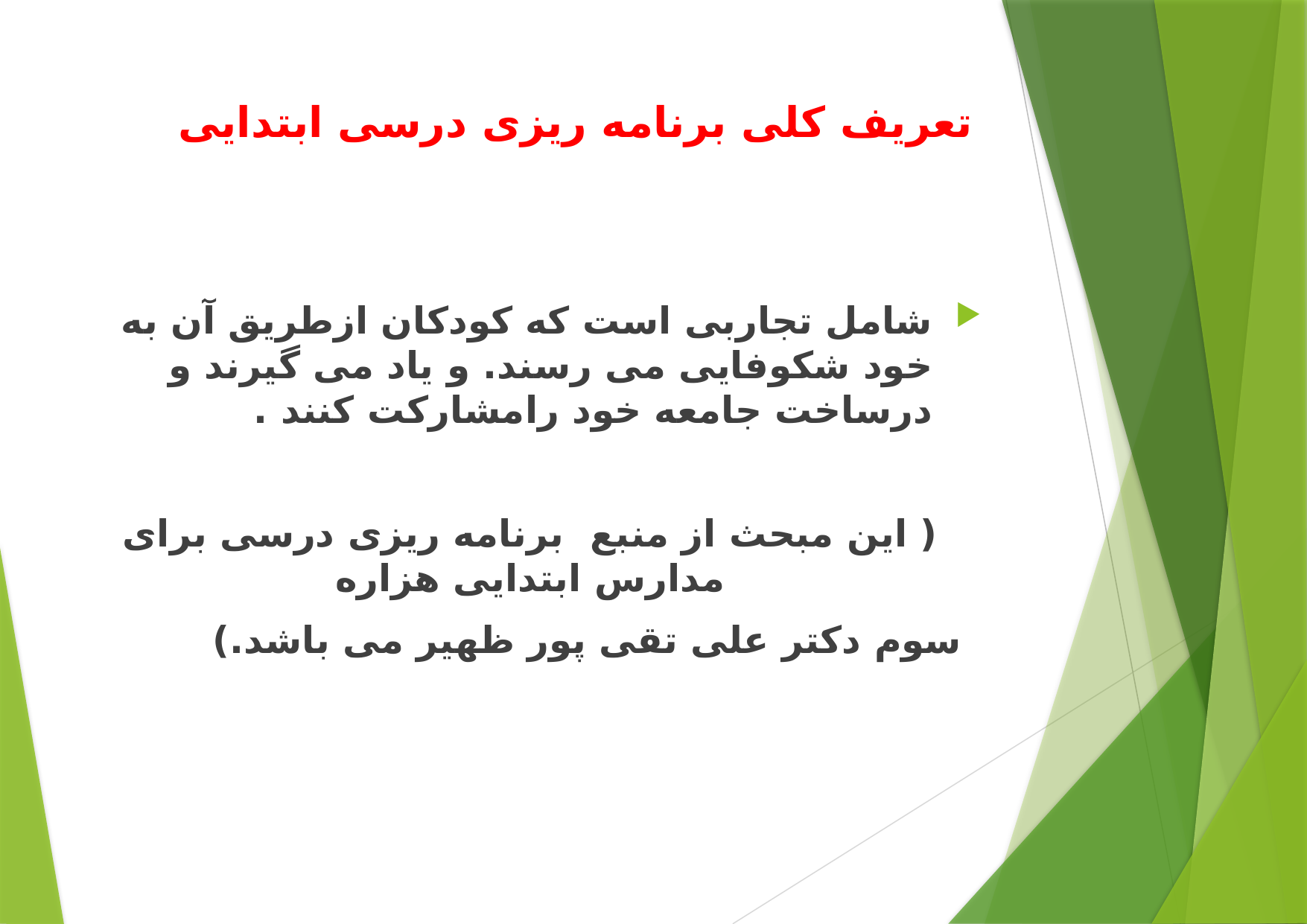

# تعریف کلی برنامه ریزی درسی ابتدایی
شامل تجاربی است که کودکان ازطریق آن به خود شکوفایی می رسند. و یاد می گیرند و درساخت جامعه خود رامشارکت کنند .

( این مبحث از منبع  برنامه ریزی درسی برای مدارس ابتدایی هزاره
سوم دکتر علی تقی پور ظهیر می باشد.)